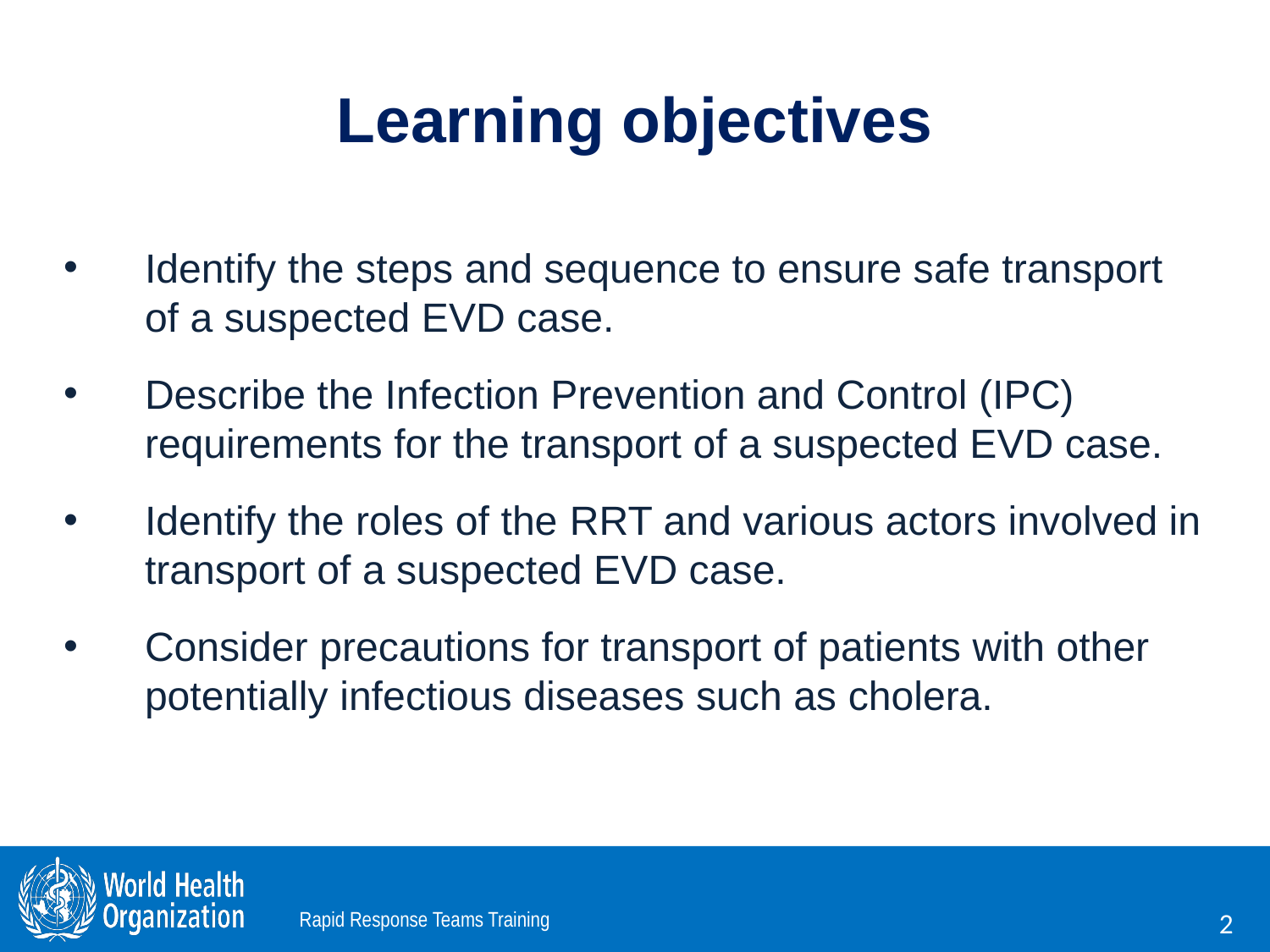

# Learning objectives
Identify the steps and sequence to ensure safe transport of a suspected EVD case.
Describe the Infection Prevention and Control (IPC) requirements for the transport of a suspected EVD case.
Identify the roles of the RRT and various actors involved in transport of a suspected EVD case.
Consider precautions for transport of patients with other potentially infectious diseases such as cholera.